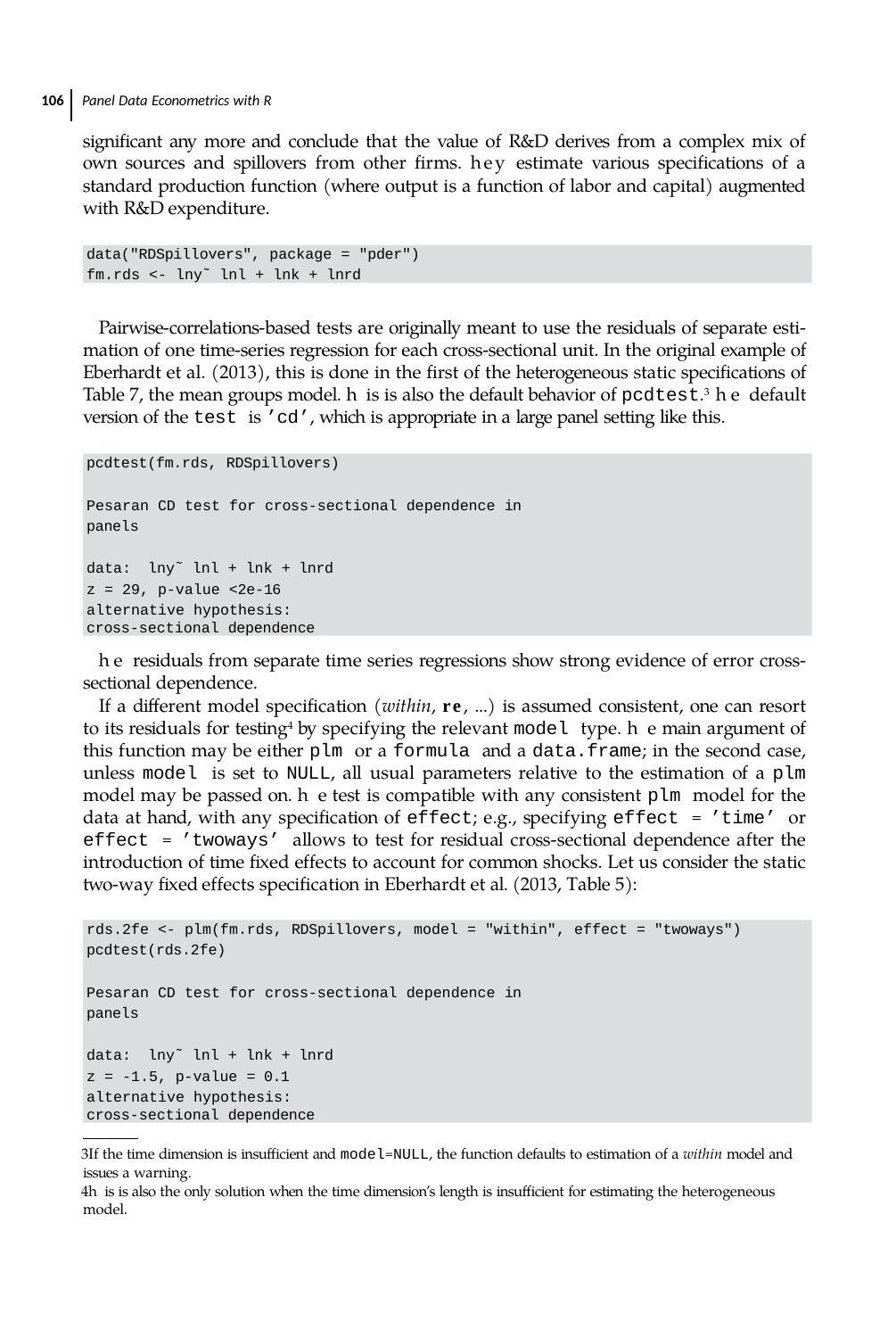

106  Panel Data Econometrics with R

signiﬁcant any more and conclude that the value of R&D derives from a complex mix of own sources and spillovers from other ﬁrms. hey estimate various speciﬁcations of a standard production function (where output is a function of labor and capital) augmented with R&D expenditure.

data("RDSpillovers", package = "pder")
fm.rds <- lny ̃ lnl + lnk + lnrd
Pairwise-correlations-based tests are originally meant to use the residuals of separate esti- mation of one time-series regression for each cross-sectional unit. In the original example of Eberhardt et al. (2013), this is done in the ﬁrst of the heterogeneous static speciﬁcations of Table 7, the mean groups model. his is also the default behavior of pcdtest.3 he default version of the test is ’cd’, which is appropriate in a large panel setting like this.
pcdtest(fm.rds, RDSpillovers)

Pesaran CD test for cross-sectional dependence in panels

data: lny ̃ lnl + lnk + lnrd z = 29, p-value <2e-16
alternative hypothesis: cross-sectional dependence
he residuals from separate time series regressions show strong evidence of error cross- sectional dependence.
If a different model speciﬁcation (within, re, ...) is assumed consistent, one can resort to its residuals for testing4 by specifying the relevant model type. he main argument of this function may be either plm or a formula and a data.frame; in the second case, unless model is set to NULL, all usual parameters relative to the estimation of a plm model may be passed on. he test is compatible with any consistent plm model for the data at hand, with any speciﬁcation of effect; e.g., specifying effect = ’time’ or effect = ’twoways’ allows to test for residual cross-sectional dependence after the introduction of time ﬁxed effects to account for common shocks. Let us consider the static two-way ﬁxed effects speciﬁcation in Eberhardt et al. (2013, Table 5):
rds.2fe <- plm(fm.rds, RDSpillovers, model = "within", effect = "twoways")
pcdtest(rds.2fe)

Pesaran CD test for cross-sectional dependence in panels

data: lny ̃ lnl + lnk + lnrd z = -1.5, p-value = 0.1
alternative hypothesis: cross-sectional dependence

If the time dimension is insuﬃcient and model=NULL, the function defaults to estimation of a within model and issues a warning.
his is also the only solution when the time dimension’s length is insuﬃcient for estimating the heterogeneous model.